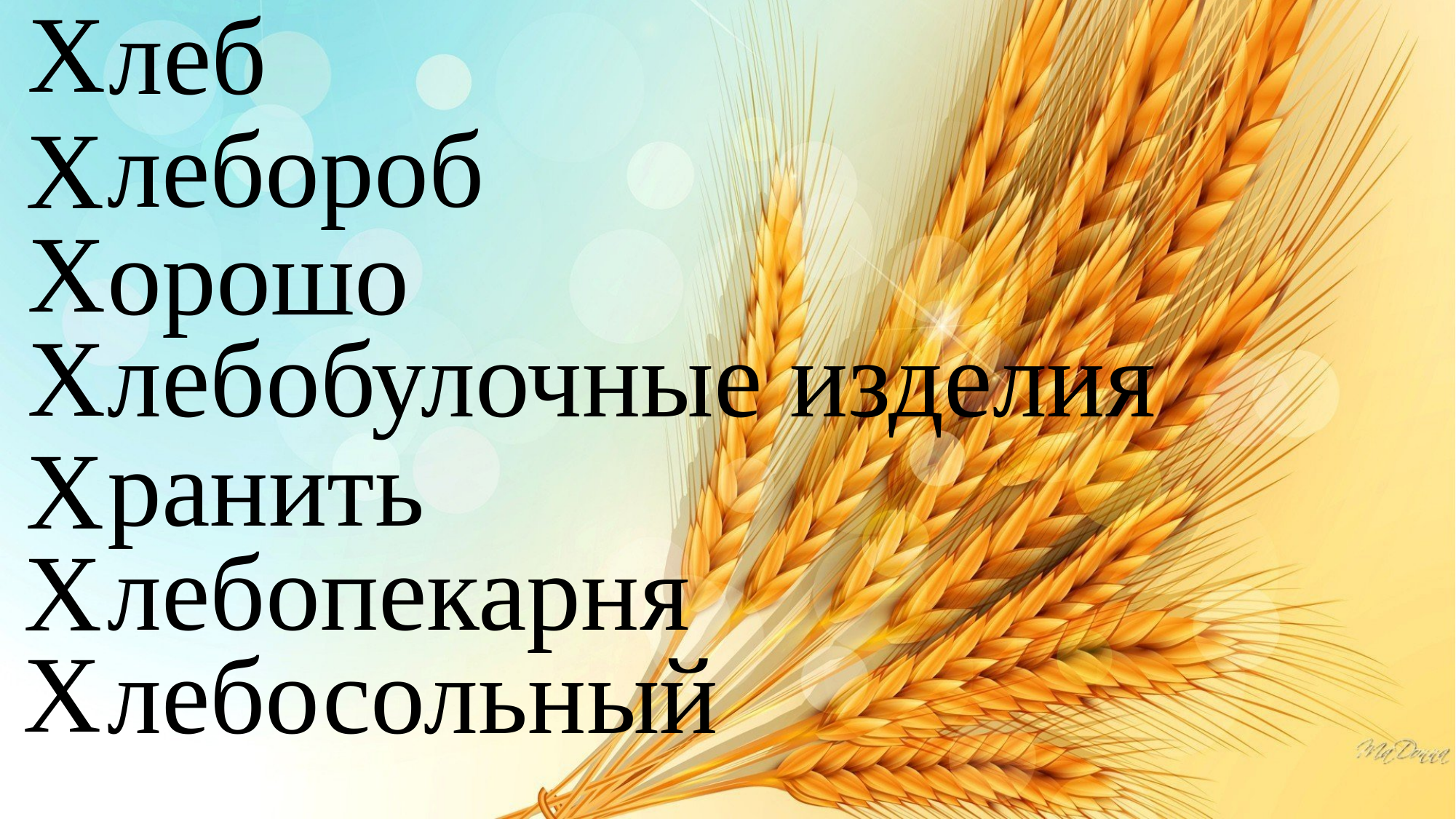

Х
леб
лебороб
Х
Х
орошо
Х
лебобулочные изделия
ранить
Х
лебопекарня
Х
Х
лебосольный